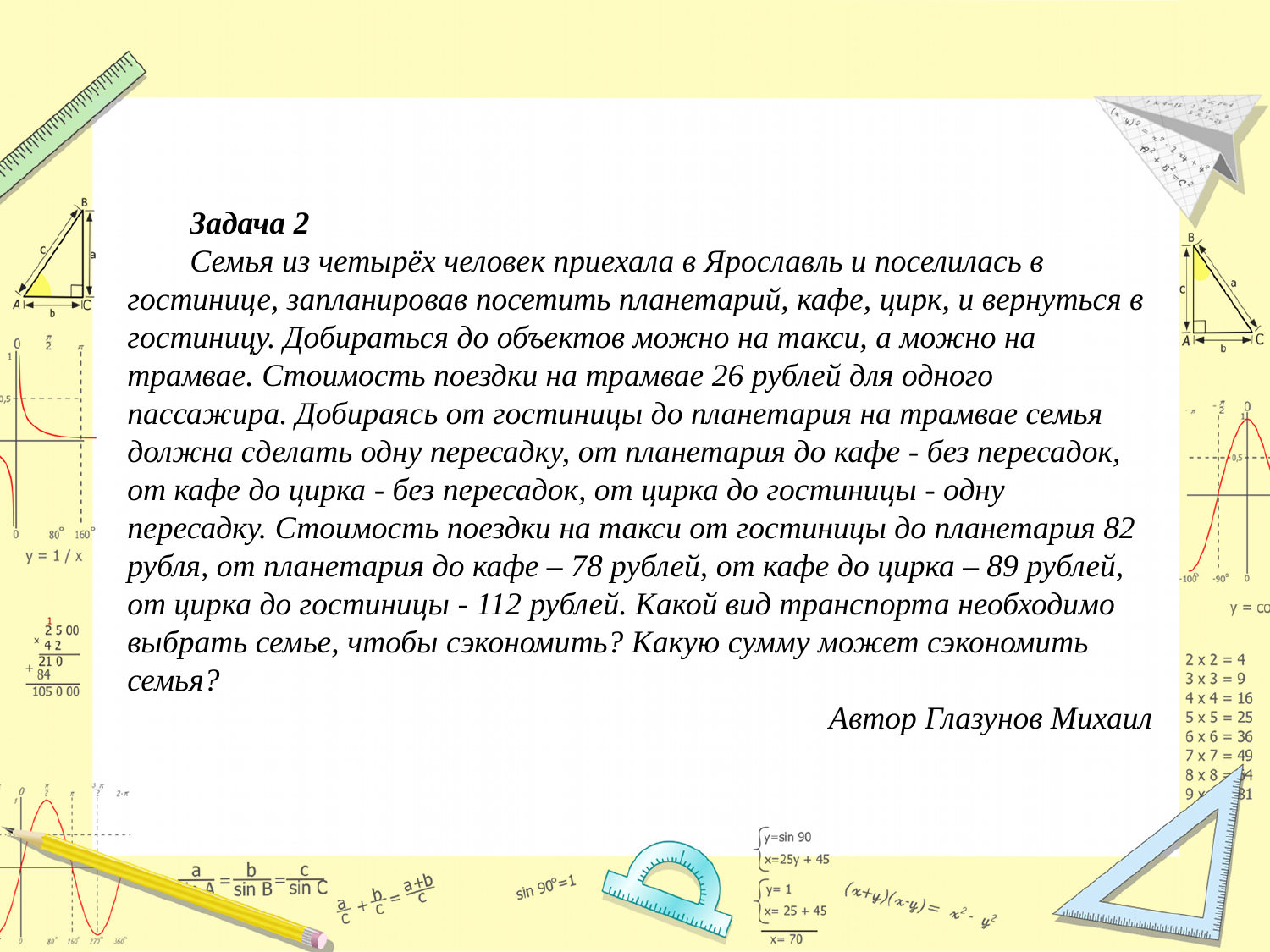

Задача 2
Семья из четырёх человек приехала в Ярославль и поселилась в гостинице, запланировав посетить планетарий, кафе, цирк, и вернуться в гостиницу. Добираться до объектов можно на такси, а можно на трамвае. Стоимость поездки на трамвае 26 рублей для одного пассажира. Добираясь от гостиницы до планетария на трамвае семья должна сделать одну пересадку, от планетария до кафе - без пересадок, от кафе до цирка - без пересадок, от цирка до гостиницы - одну пересадку. Стоимость поездки на такси от гостиницы до планетария 82 рубля, от планетария до кафе – 78 рублей, от кафе до цирка – 89 рублей, от цирка до гостиницы - 112 рублей. Какой вид транспорта необходимо выбрать семье, чтобы сэкономить? Какую сумму может сэкономить семья?
Автор Глазунов Михаил